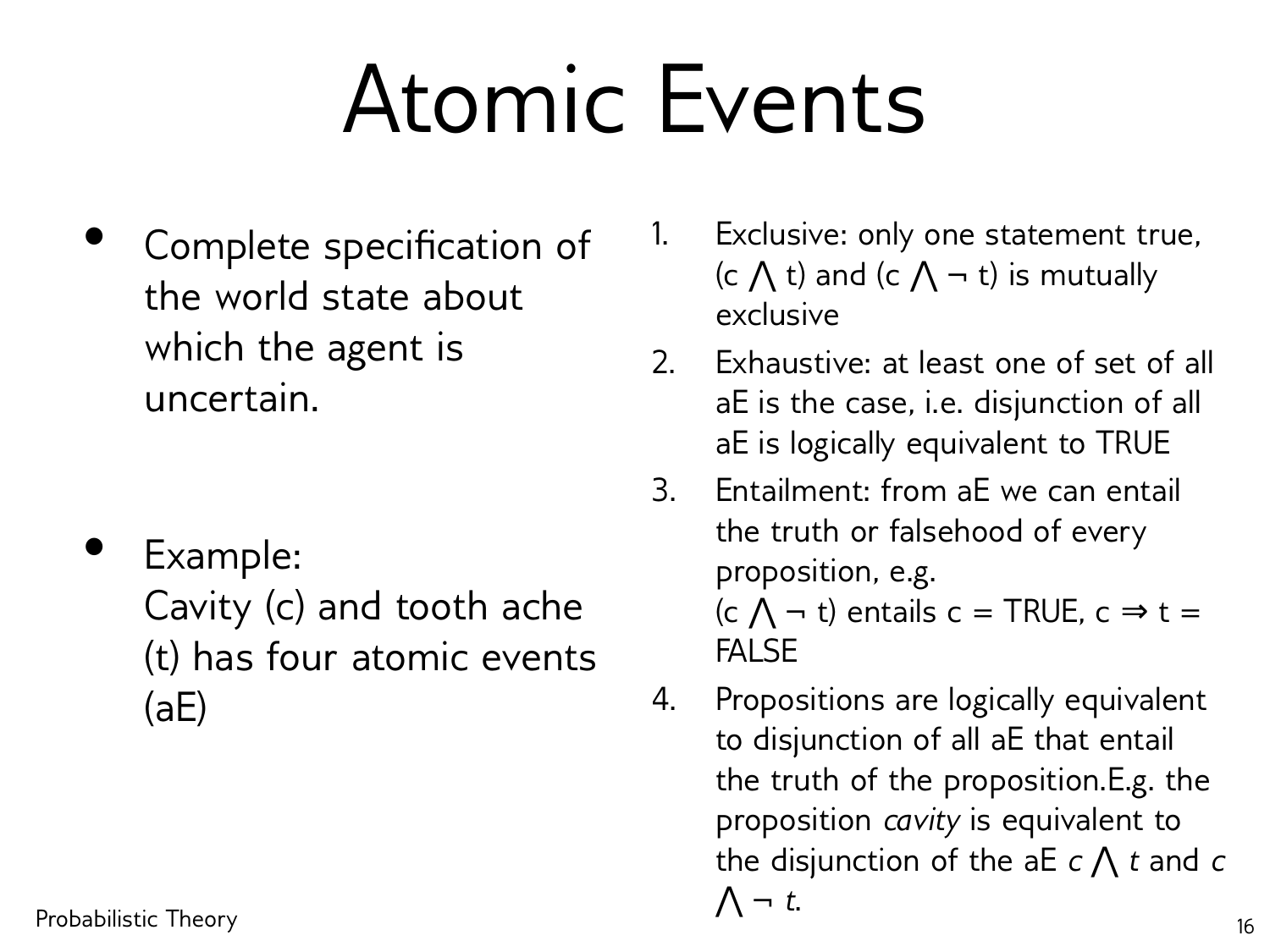

# Atomic Events
Complete specification of the world state about which the agent is uncertain.

Example:
Cavity (c) and tooth ache (t) has four atomic events (aE)
Exclusive: only one statement true, (c ⋀ t) and (c ⋀ ¬ t) is mutually exclusive
Exhaustive: at least one of set of all aE is the case, i.e. disjunction of all aE is logically equivalent to TRUE
Entailment: from aE we can entail the truth or falsehood of every proposition, e.g.
(c ⋀ ¬ t) entails c = TRUE, c ⇒ t = FALSE
Propositions are logically equivalent to disjunction of all aE that entail the truth of the proposition.E.g. the proposition cavity is equivalent to the disjunction of the aE c ⋀ t and c ⋀ ¬ t.
Probabilistic Theory
16